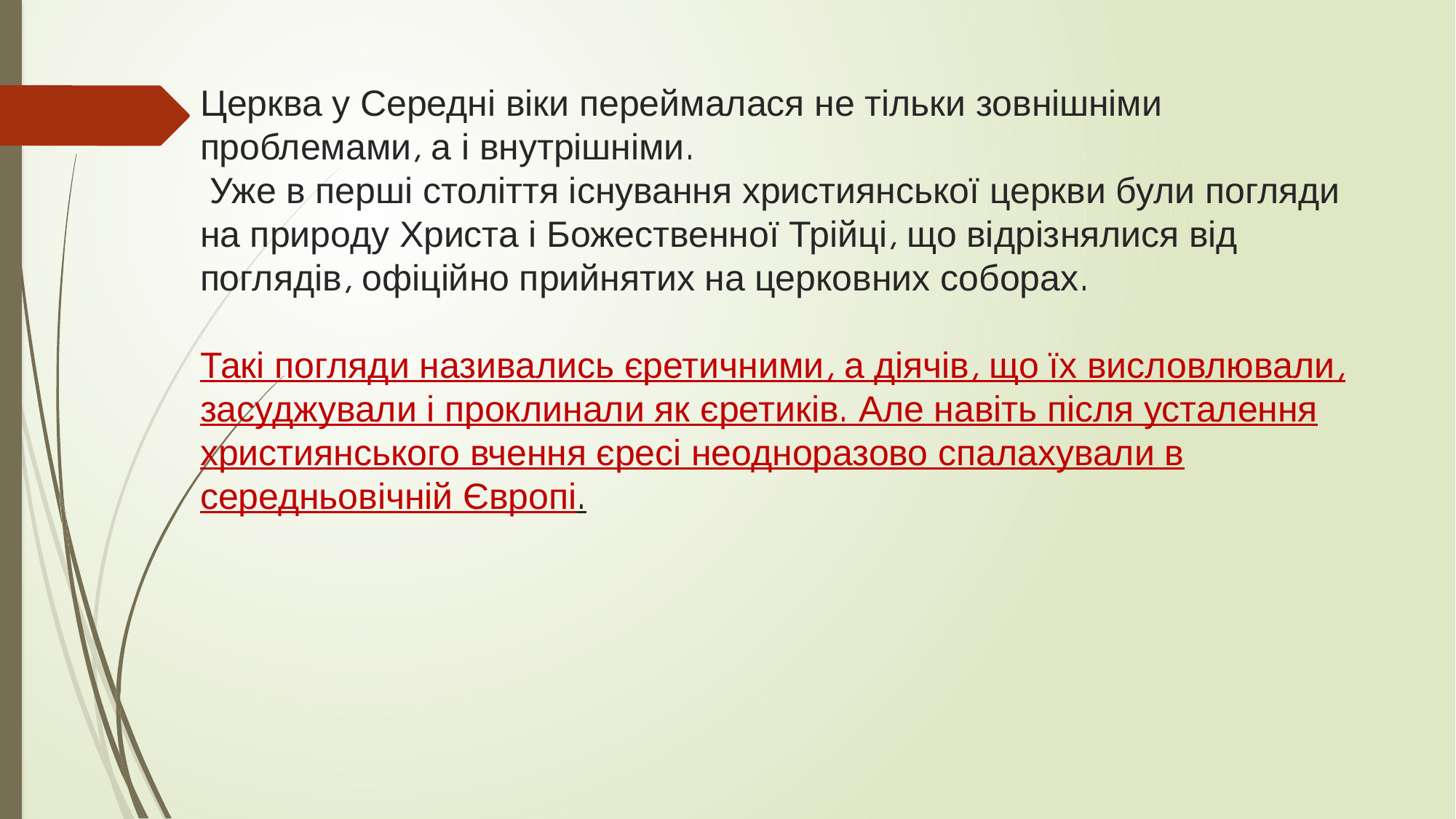

# Церква у Середні віки переймалася не тільки зовнішніми проблемами, а і внутрішніми. Уже в перші століття існування християнської церкви були погляди на природу Христа і Божественної Трійці, що відрізнялися від поглядів, офіційно прийнятих на церковних соборах. Такі погляди називались єретичними, а діячів, що їх висловлювали, засуджували і проклинали як єретиків. Але навіть після усталення християнського вчення єресі неодноразово спалахували в середньовічній Європі.